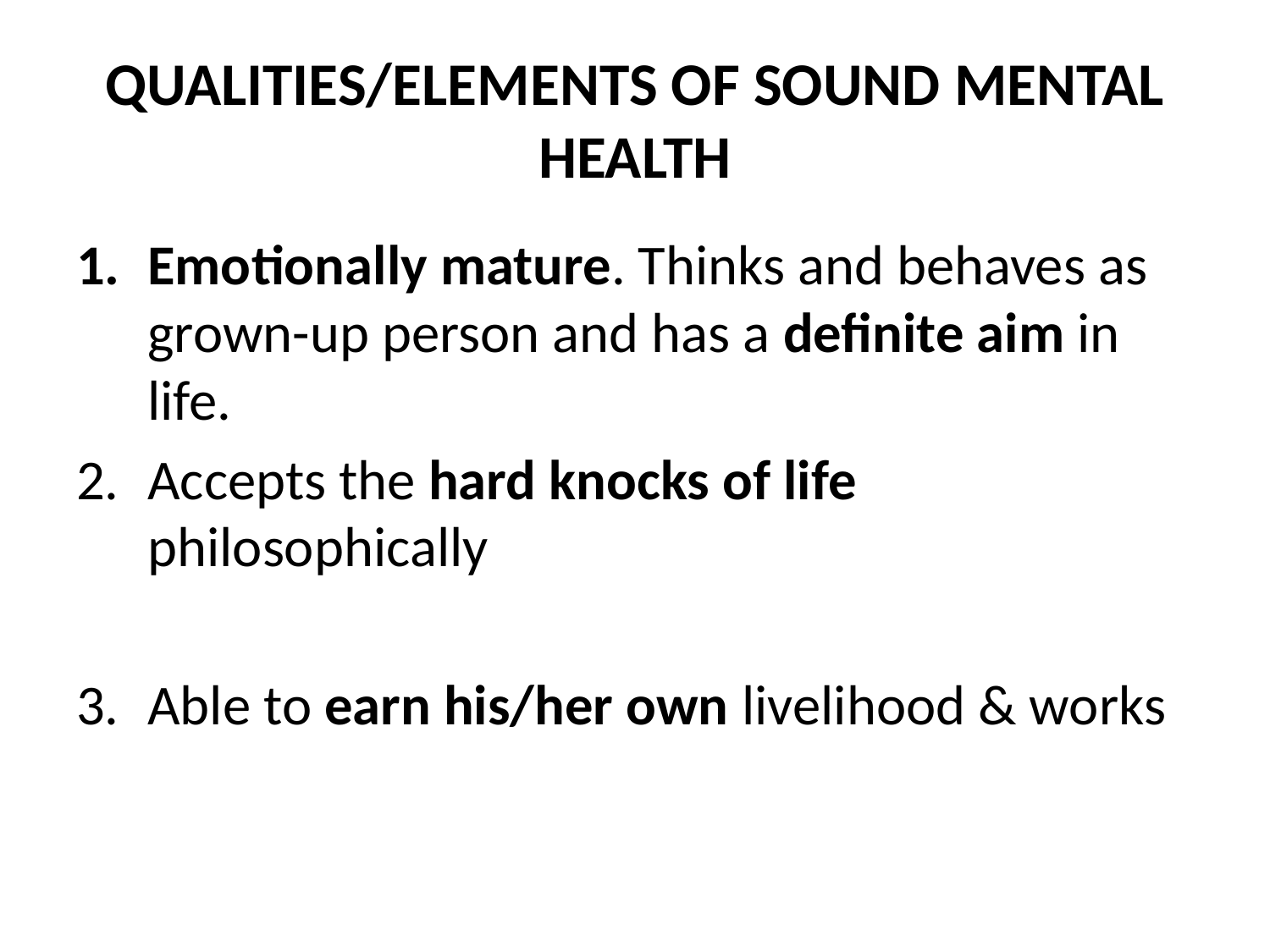

# QUALITIES/ELEMENTS OF SOUND MENTAL HEALTH
Emotionally mature. Thinks and behaves as grown-up person and has a definite aim in life.
Accepts the hard knocks of life philosophically

Able to earn his/her own livelihood & works